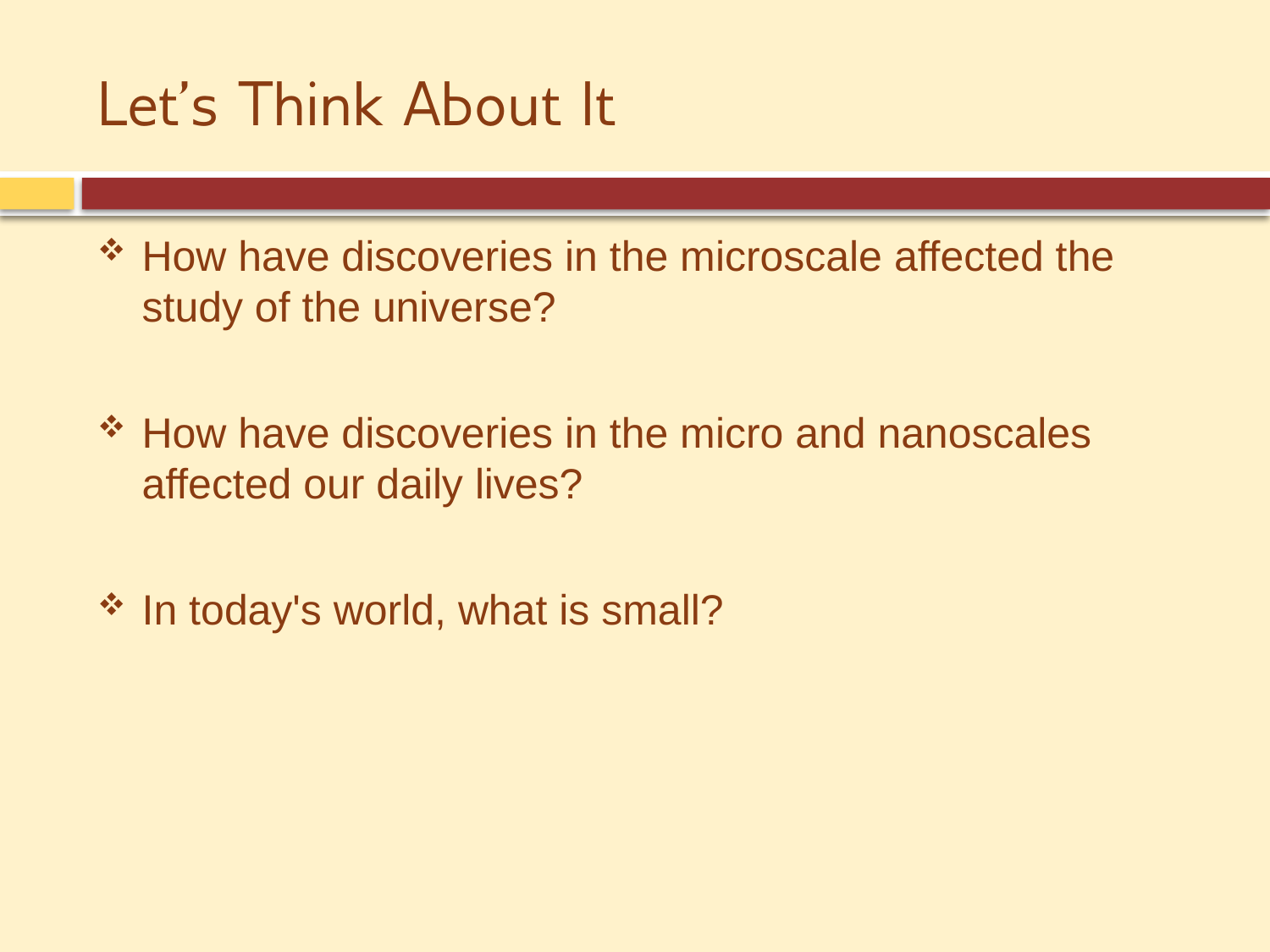

# Let’s Think About It
How have discoveries in the microscale affected the study of the universe?

How have discoveries in the micro and nanoscales affected our daily lives?

In today's world, what is small?